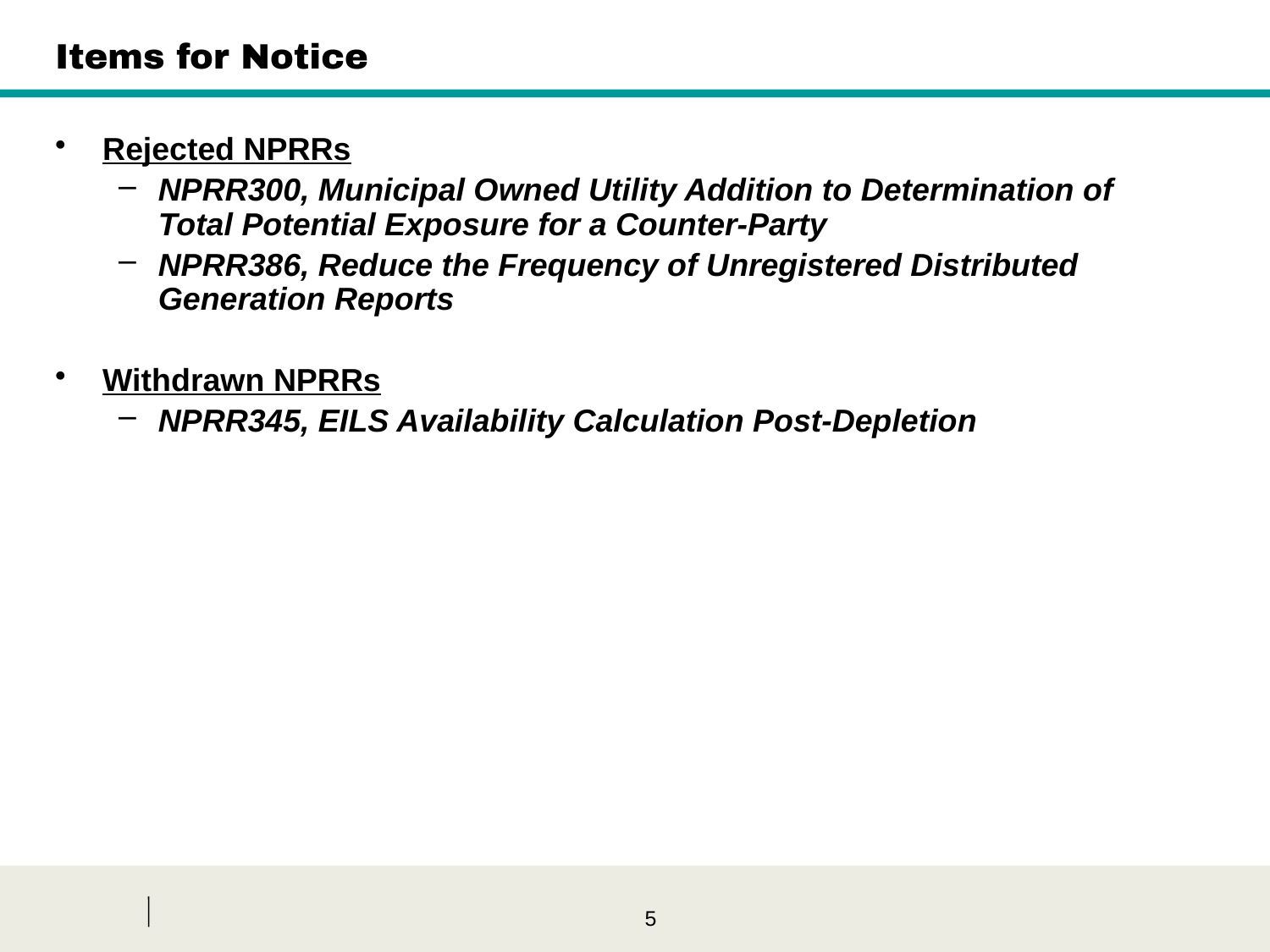

Items for Notice
Rejected NPRRs
NPRR300, Municipal Owned Utility Addition to Determination of Total Potential Exposure for a Counter-Party
NPRR386, Reduce the Frequency of Unregistered Distributed Generation Reports

Withdrawn NPRRs
NPRR345, EILS Availability Calculation Post-Depletion